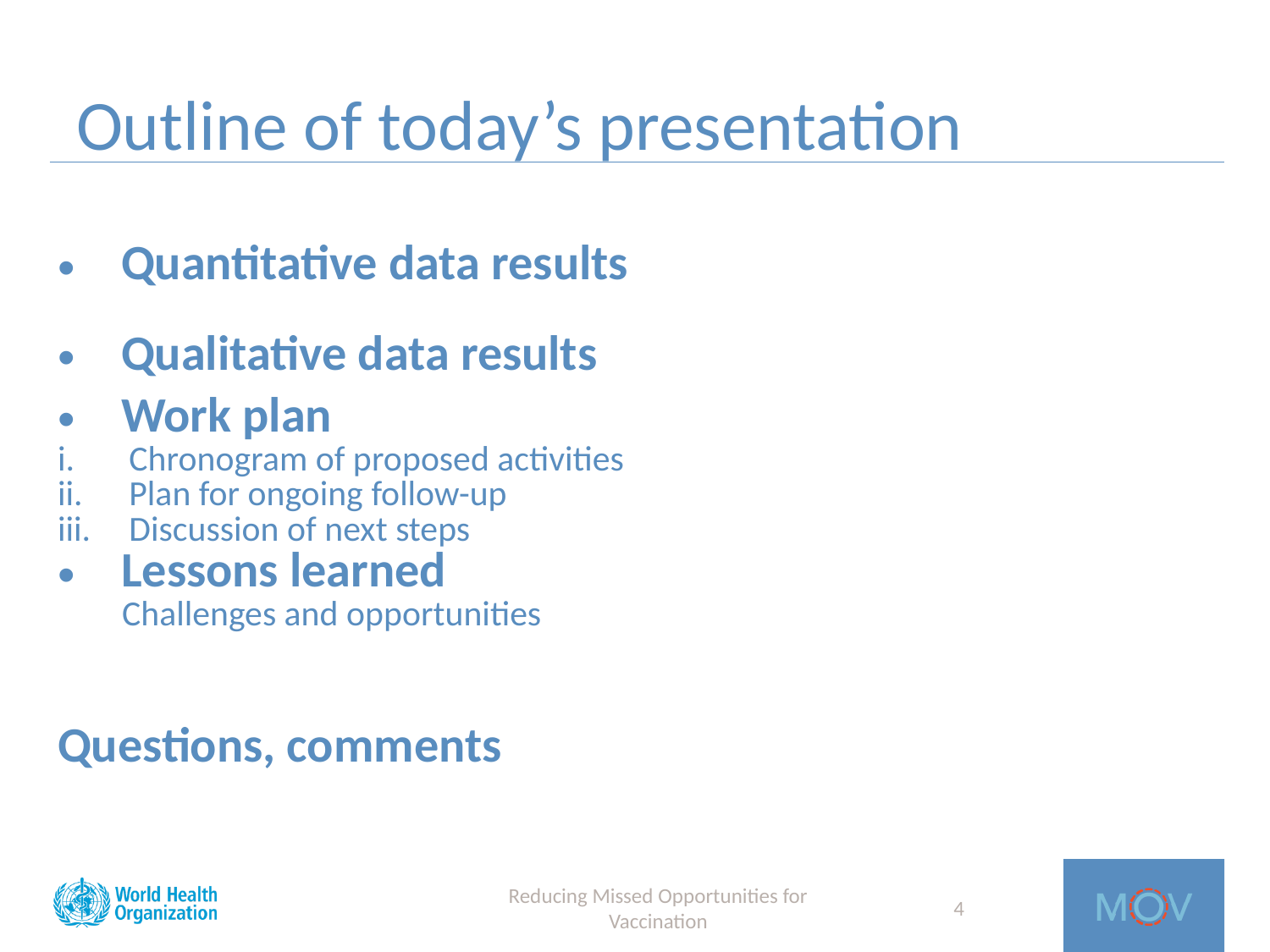

# Outline of today’s presentation
| Quantitative data results |  |
| --- | --- |
| Qualitative data results |  |
| Work plan Chronogram of proposed activities Plan for ongoing follow-up Discussion of next steps Lessons learned Challenges and opportunities |  |
| Questions, comments |  |
Reducing Missed Opportunities for Vaccination
4